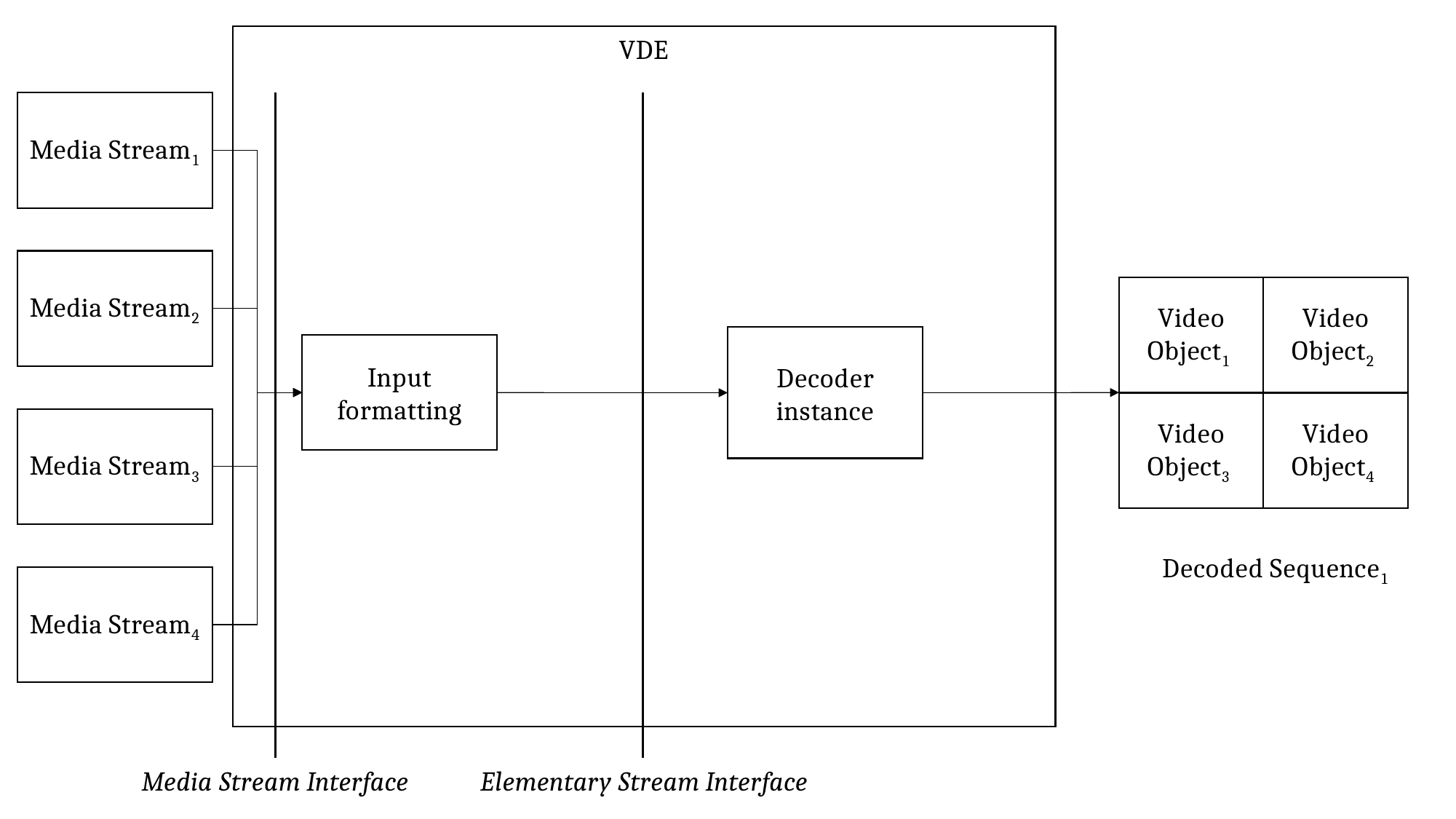

VDE
Media Stream1
Media Stream2
Video Object1
Video Object2
Video Object3
Video Object4
Decoder instance
Input formatting
Media Stream3
Decoded Sequence1
Media Stream4
Media Stream Interface
Elementary Stream Interface